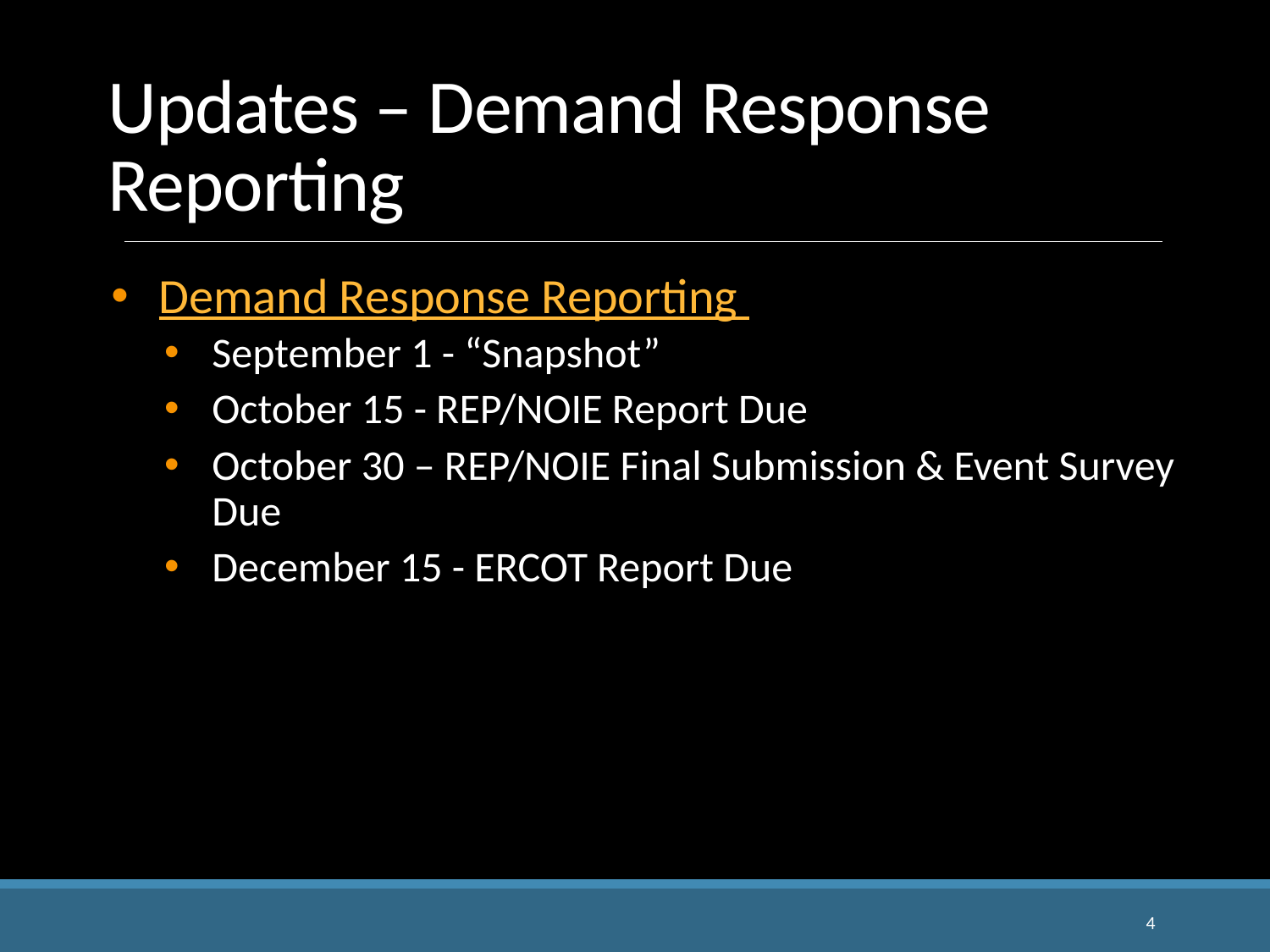

# Updates – Demand Response Reporting
Demand Response Reporting
September 1 - “Snapshot”
October 15 - REP/NOIE Report Due
October 30 – REP/NOIE Final Submission & Event Survey Due
December 15 - ERCOT Report Due

4